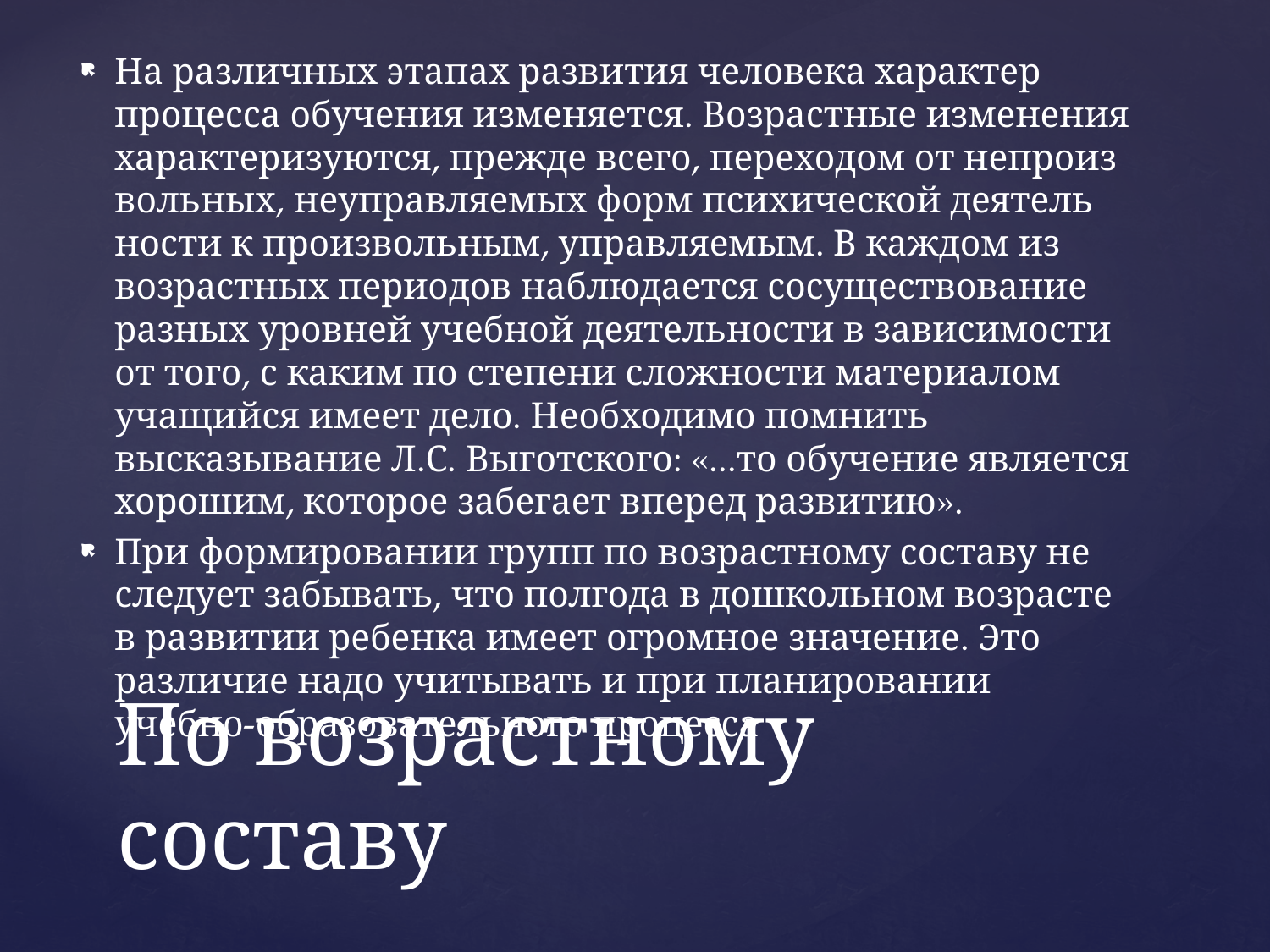

На различных этапах развития человека характер процесса обучения изменяется. Возрастные изменения характеризуются, прежде всего, переходом от непроиз­вольных, неуправляемых форм психической деятель­ности к произвольным, управляемым. В каждом из возрастных периодов наблюдается сосуществование разных уровней учебной деятельности в зависимости от того, с каким по степени сложности материалом уча­щийся имеет дело. Необходимо помнить высказывание Л.С. Выготского: «...то обучение является хорошим, которое забегает вперед развитию».
При формировании групп по возрастному составу не следует забывать, что полгода в дошкольном воз­расте в развитии ребенка имеет огромное значение. Это различие надо учитывать и при планировании учебно-образовательного процесса
# По возрастному составу